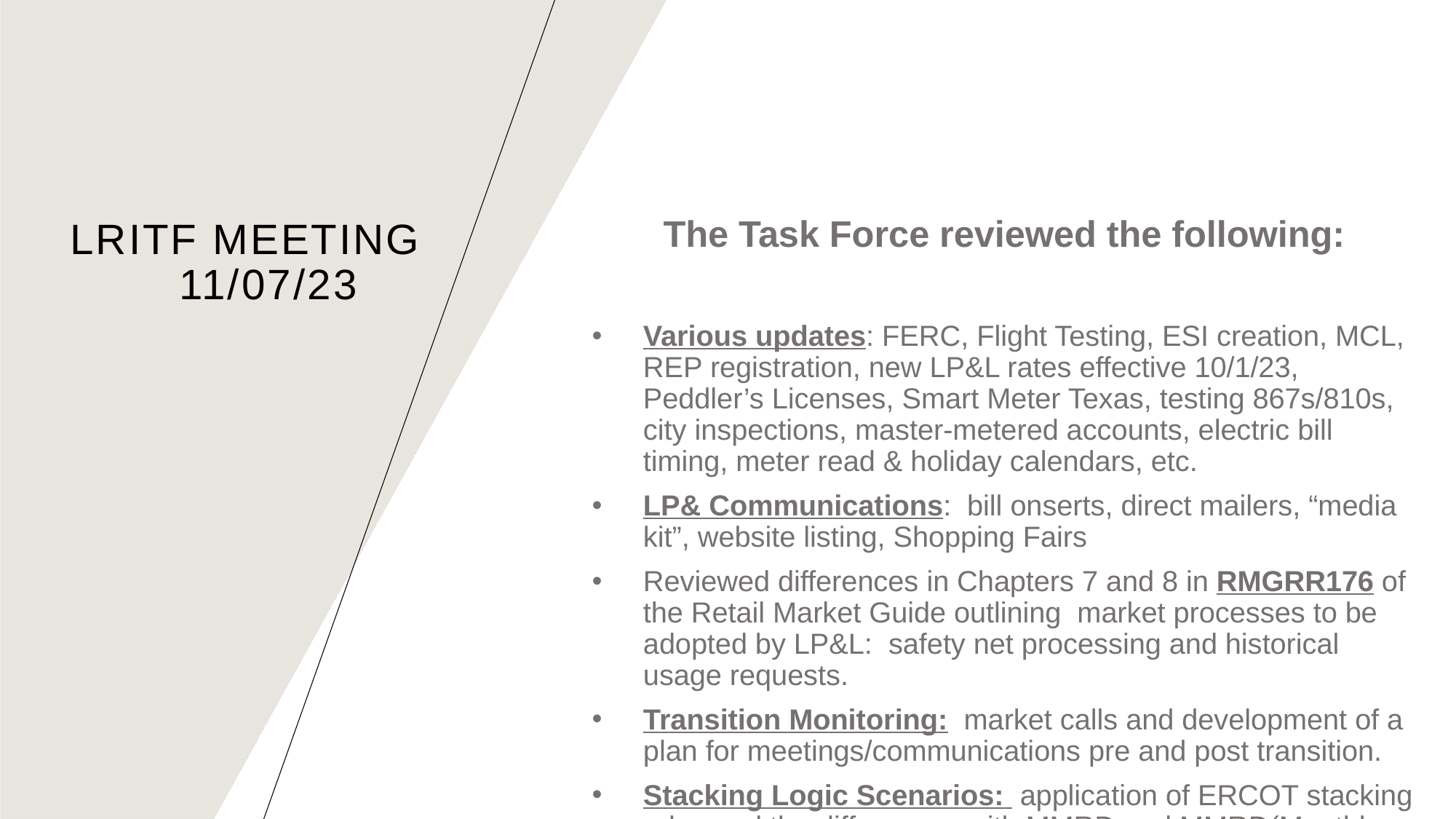

# LRITF meeting 11/07/23
The Task Force reviewed the following:

Various updates: FERC, Flight Testing, ESI creation, MCL, REP registration, new LP&L rates effective 10/1/23, Peddler’s Licenses, Smart Meter Texas, testing 867s/810s, city inspections, master-metered accounts, electric bill timing, meter read & holiday calendars, etc.
LP& Communications:  bill onserts, direct mailers, “media kit”, website listing, Shopping Fairs
Reviewed differences in Chapters 7 and 8 in RMGRR176 of the Retail Market Guide outlining  market processes to be adopted by LP&L:  safety net processing and historical usage requests.
Transition Monitoring:  market calls and development of a plan for meetings/communications pre and post transition.
Stacking Logic Scenarios:  application of ERCOT stacking rules and the differences with MMRD and MMRD(Monthly Meter Read Date) + 1 (day) – who wins the customer?